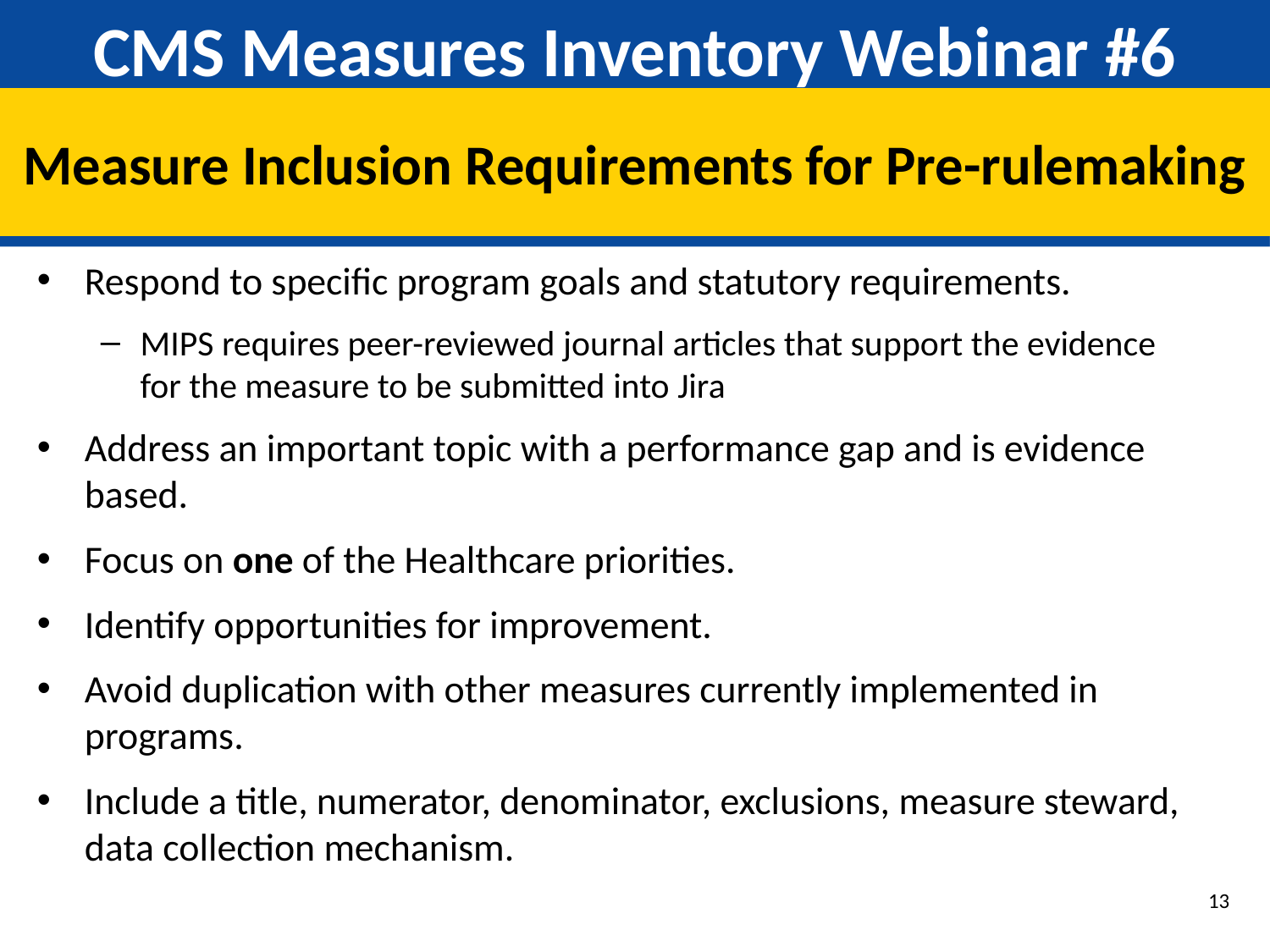

# CMS Measures Inventory Webinar #6
Measure Inclusion Requirements for Pre-rulemaking
Respond to specific program goals and statutory requirements.
MIPS requires peer-reviewed journal articles that support the evidence for the measure to be submitted into Jira
Address an important topic with a performance gap and is evidence based.
Focus on one of the Healthcare priorities.
Identify opportunities for improvement.
Avoid duplication with other measures currently implemented in programs.
Include a title, numerator, denominator, exclusions, measure steward, data collection mechanism.